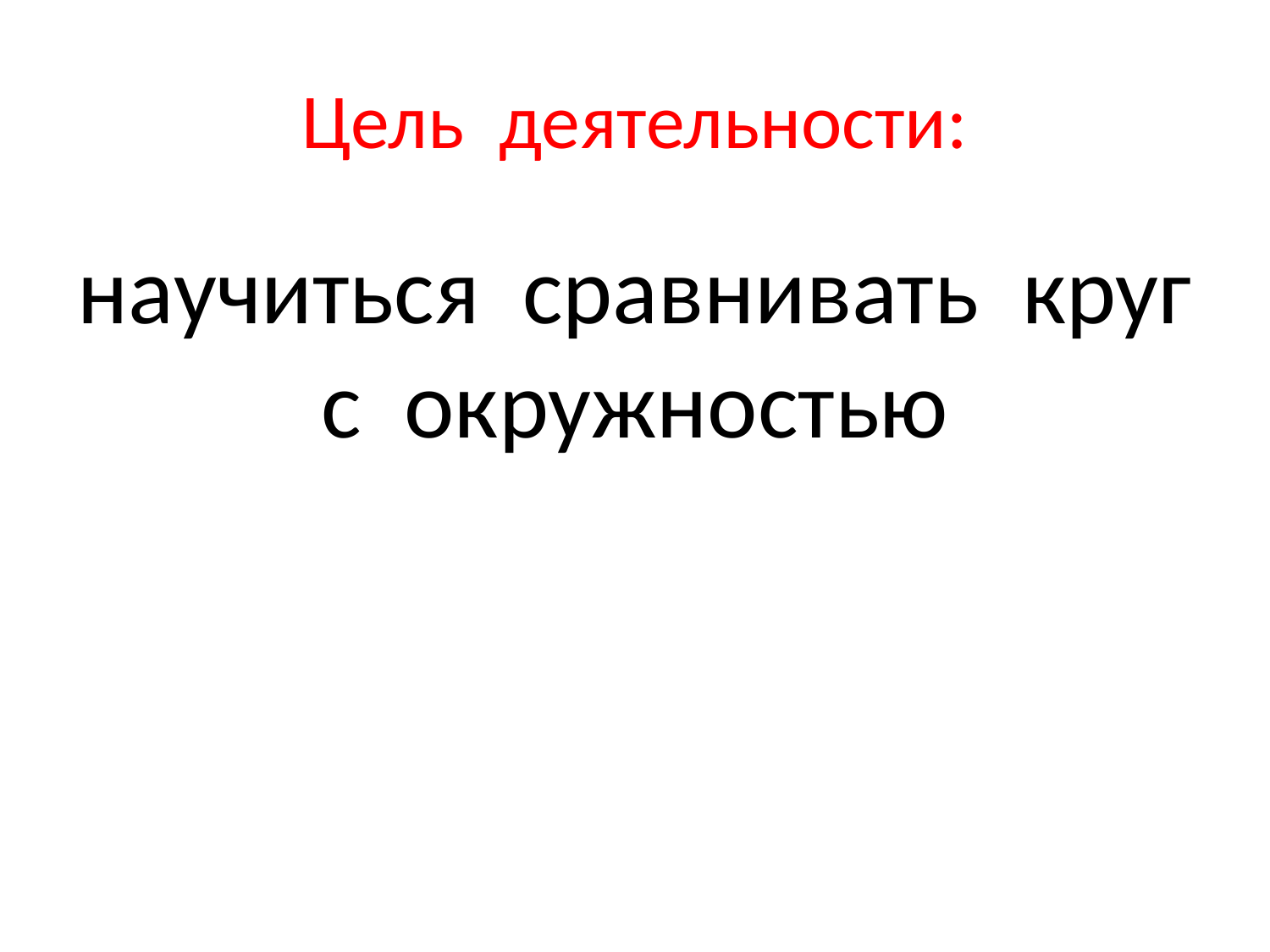

# Цель  деятельности:
научиться  сравнивать  круг с  окружностью